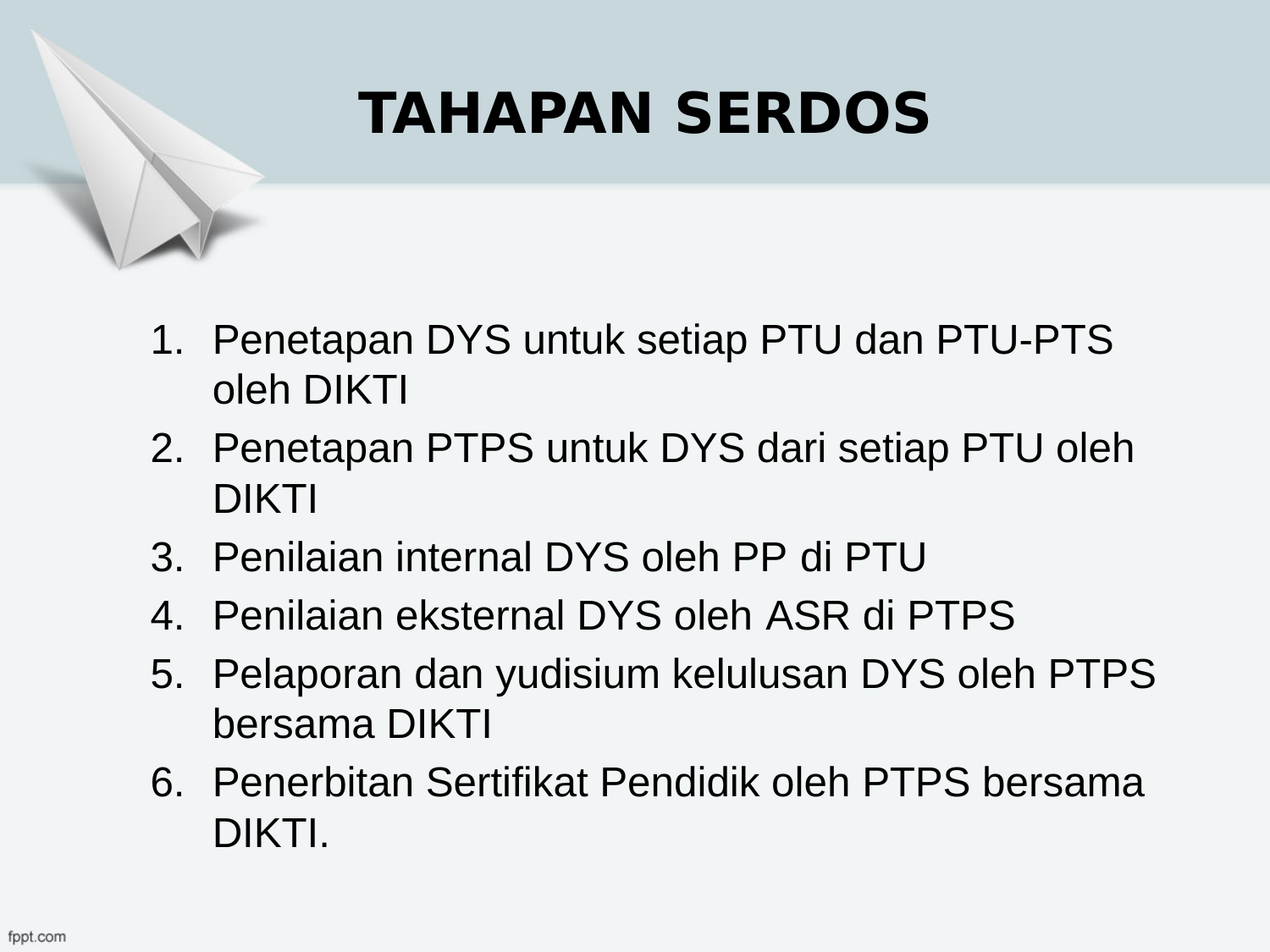

# TAHAPAN SERDOS
Penetapan DYS untuk setiap PTU dan PTU-PTS oleh DIKTI
Penetapan PTPS untuk DYS dari setiap PTU oleh DIKTI
Penilaian internal DYS oleh PP di PTU
Penilaian eksternal DYS oleh ASR di PTPS
Pelaporan dan yudisium kelulusan DYS oleh PTPS bersama DIKTI
Penerbitan Sertifikat Pendidik oleh PTPS bersama DIKTI.